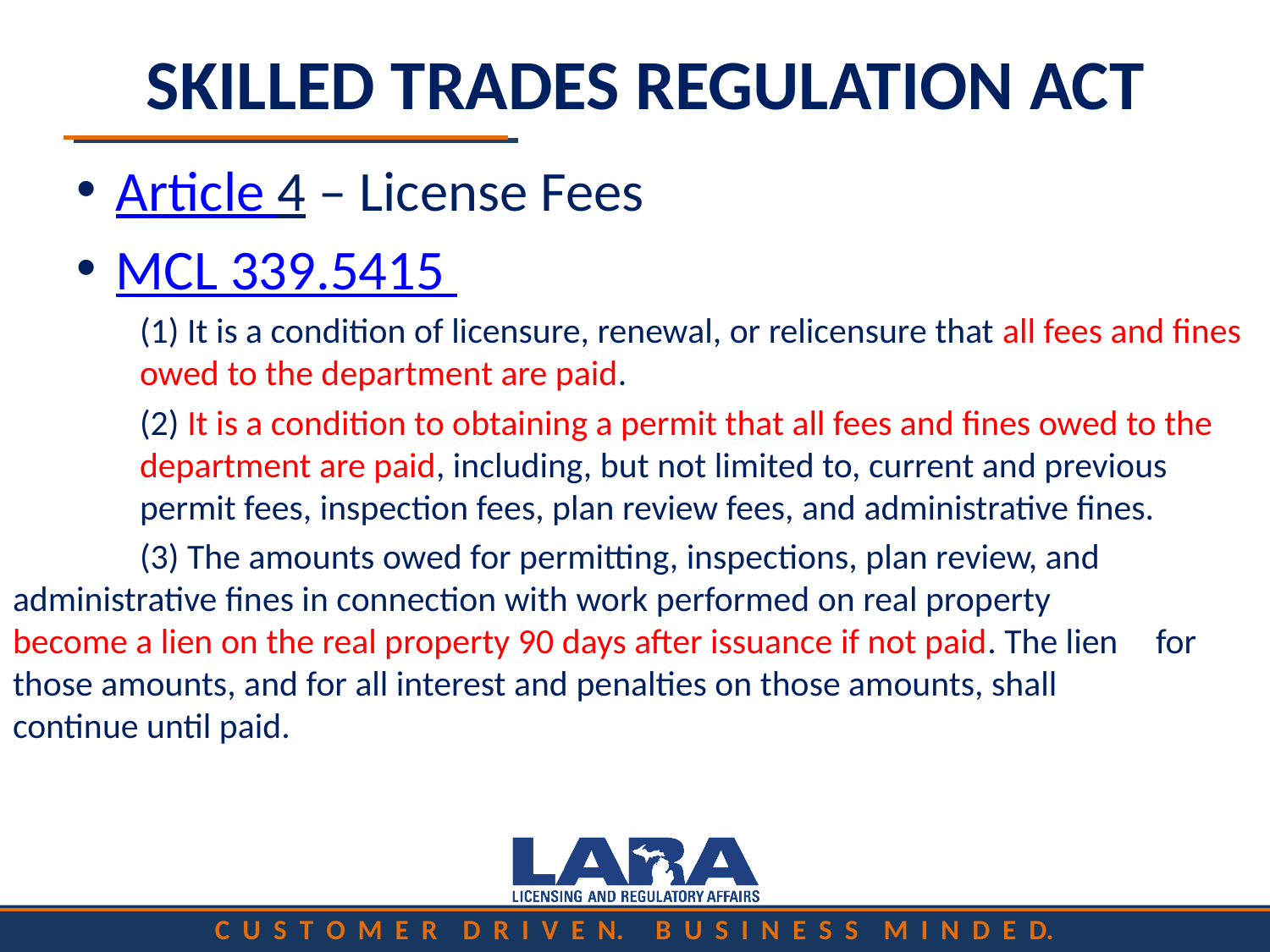

# SKILLED TRADES REGULATION ACT
Article 4 – License Fees
MCL 339.5415
	(1) It is a condition of licensure, renewal, or relicensure that all fees and fines 	owed to the department are paid.
	(2) It is a condition to obtaining a permit that all fees and fines owed to the 	department are paid, including, but not limited to, current and previous 	permit fees, inspection fees, plan review fees, and administrative fines.
	(3) The amounts owed for permitting, inspections, plan review, and 	administrative fines in connection with work performed on real property 	become a lien on the real property 90 days after issuance if not paid. The lien 	for those amounts, and for all interest and penalties on those amounts, shall 	continue until paid.